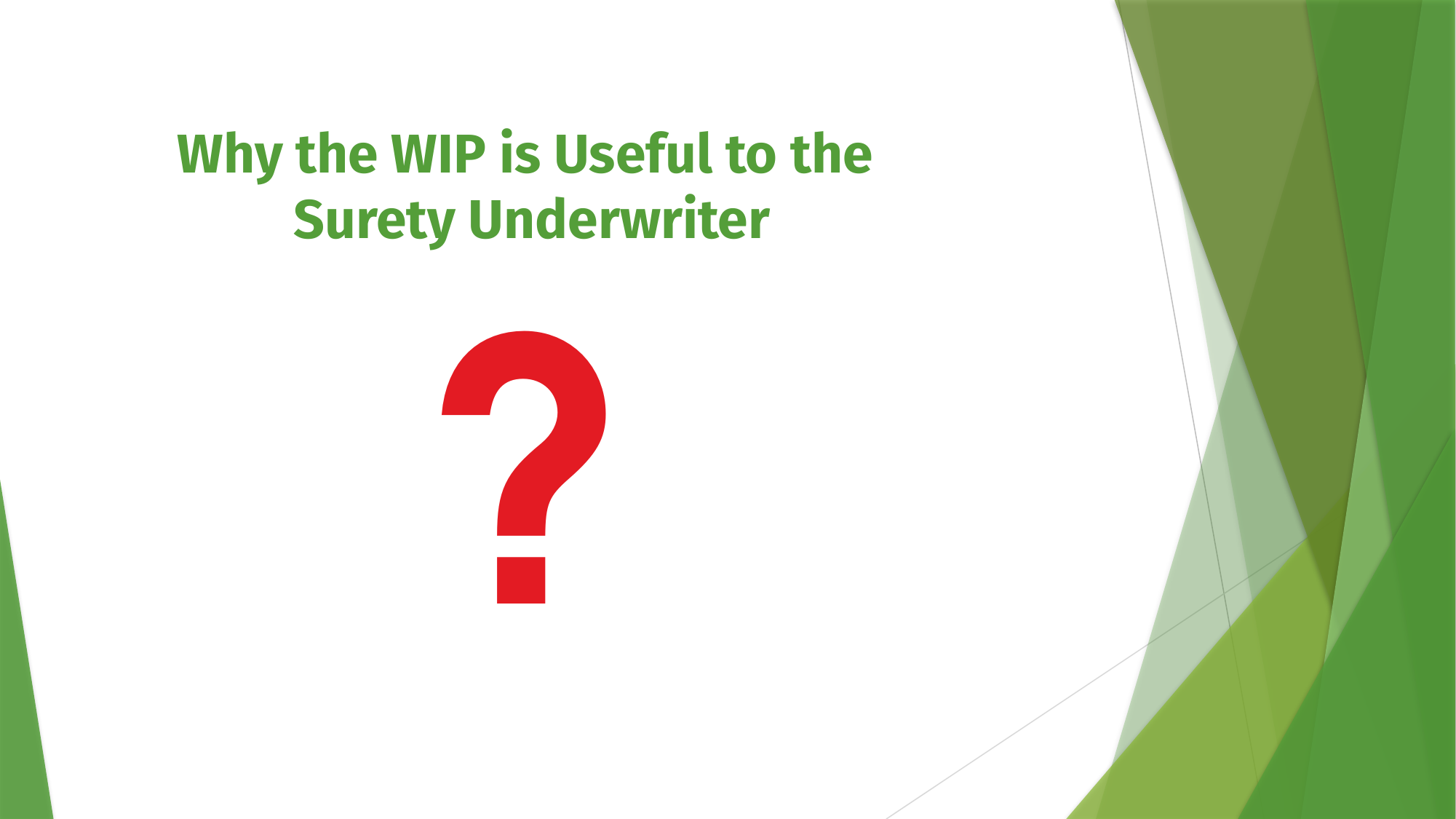

# Why the WIP is Useful to the Surety Underwriter
?